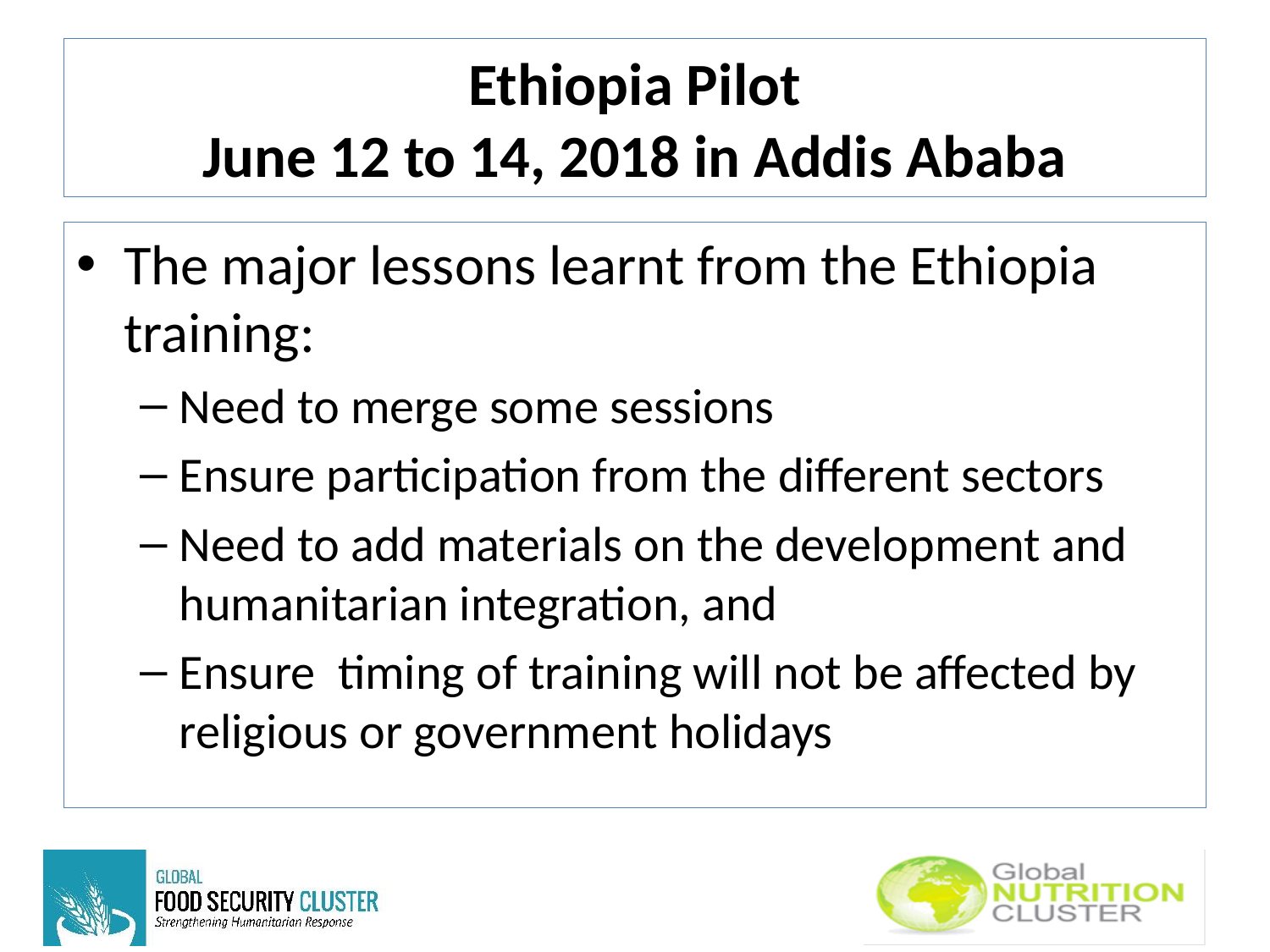

# Ethiopia Pilot June 12 to 14, 2018 in Addis Ababa
The major lessons learnt from the Ethiopia training:
Need to merge some sessions
Ensure participation from the different sectors
Need to add materials on the development and humanitarian integration, and
Ensure  timing of training will not be affected by religious or government holidays